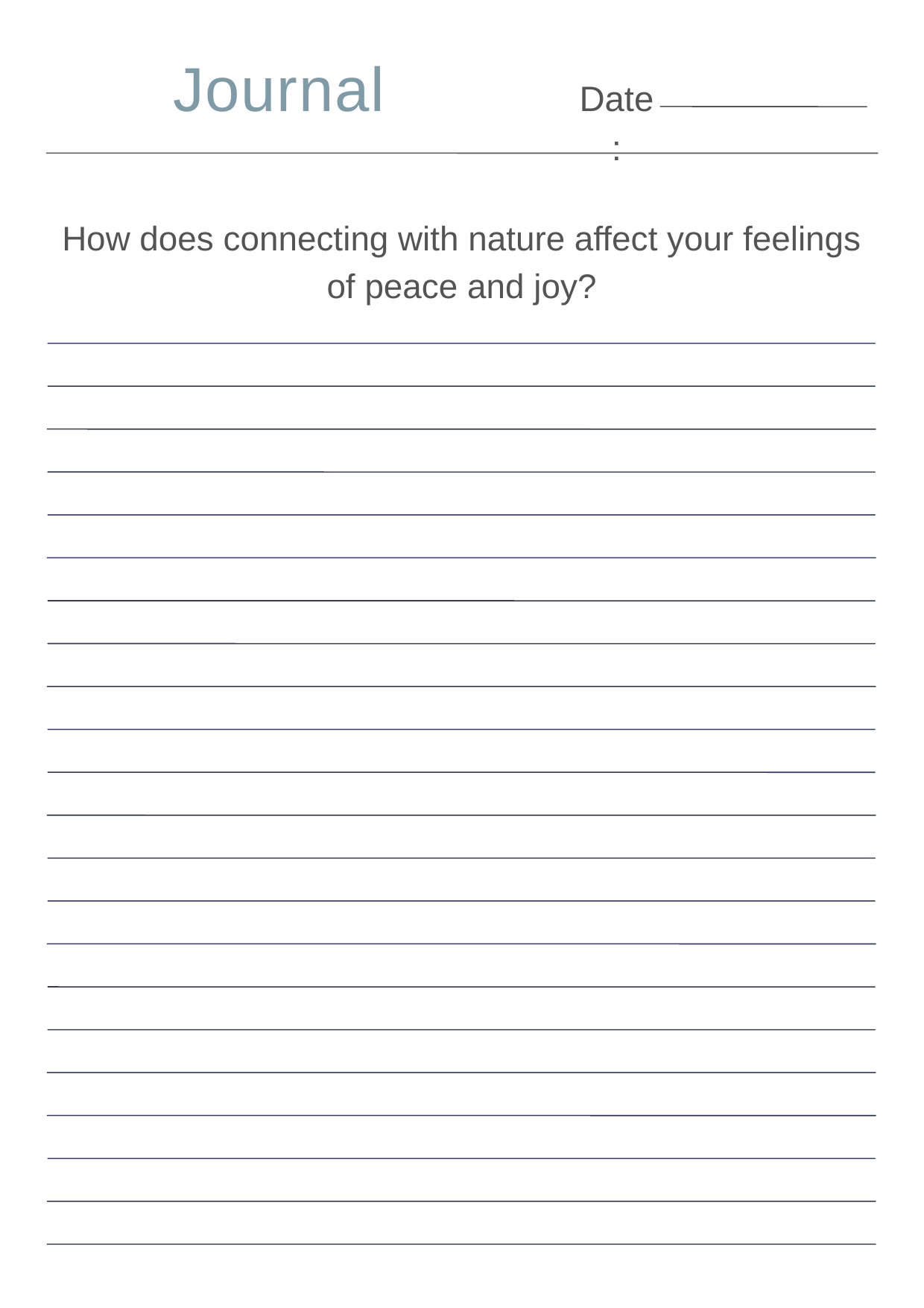

Journal
Date:

How does connecting with nature affect your feelings of peace and joy?